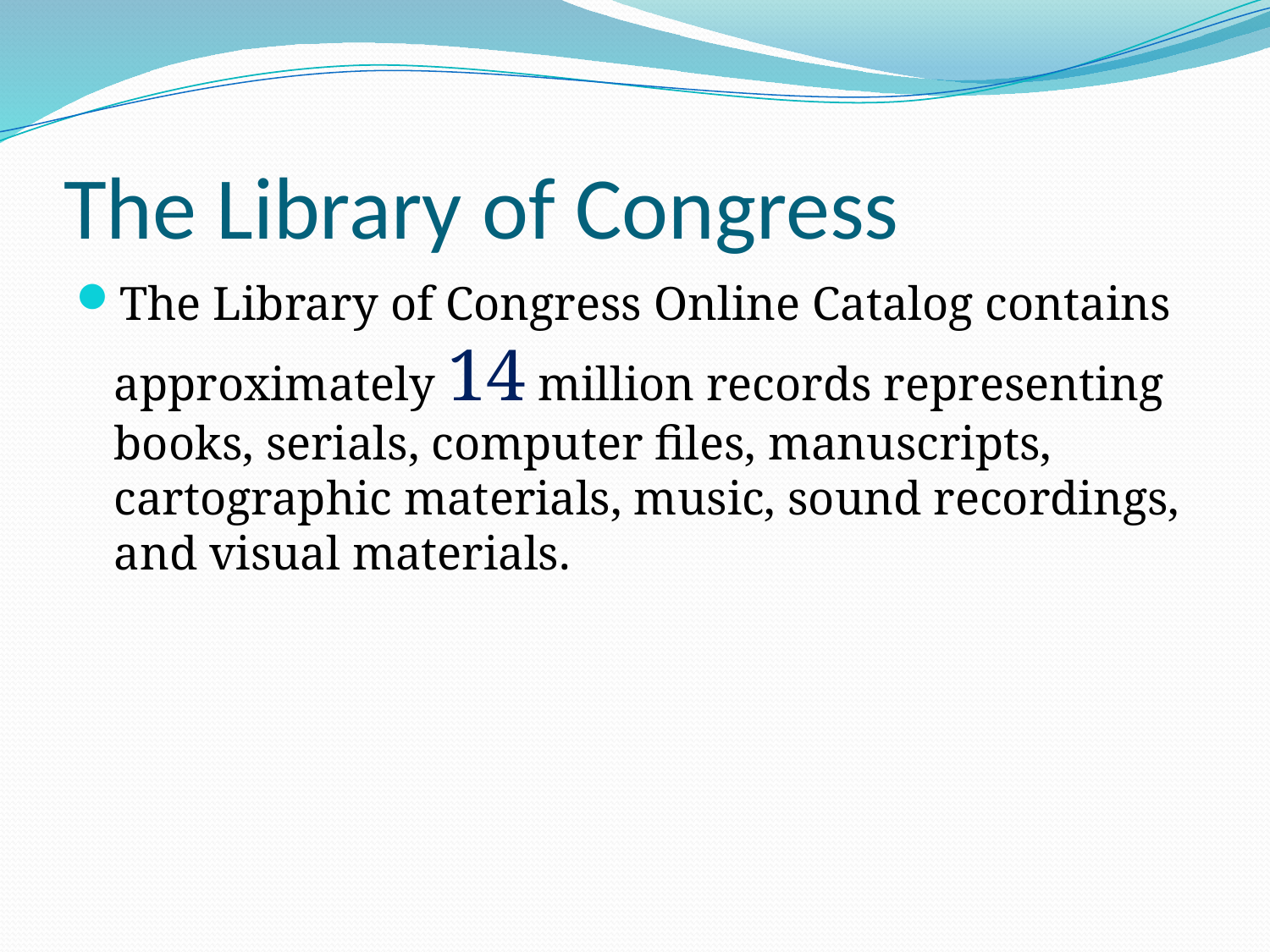

# The Library of Congress
The Library of Congress Online Catalog contains approximately 14 million records representing books, serials, computer files, manuscripts, cartographic materials, music, sound recordings, and visual materials.